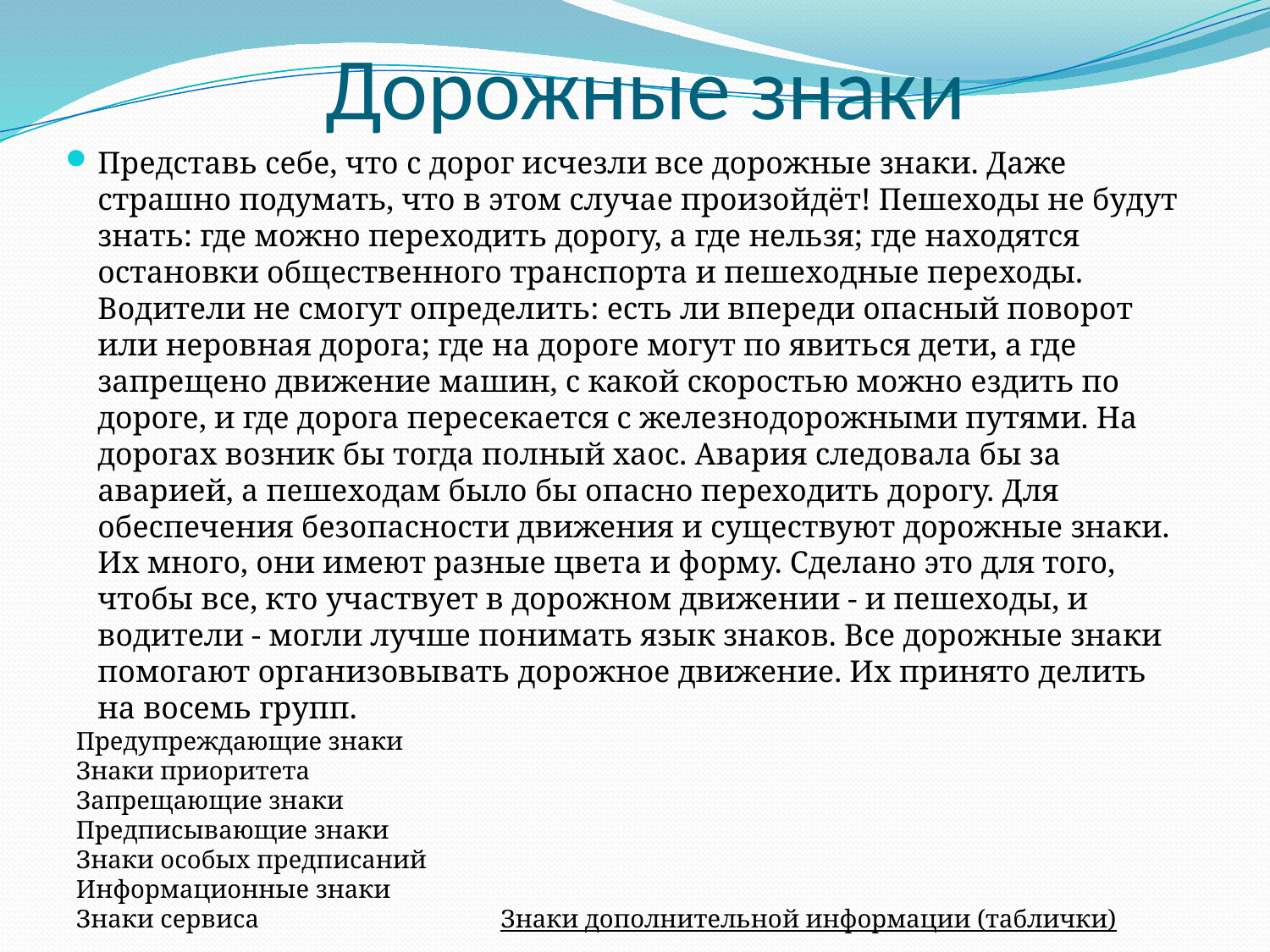

# Дорожные знаки
Представь себе, что с дорог исчезли все дорожные знаки. Даже страшно подумать, что в этом случае произойдёт! Пешеходы не будут знать: где можно переходить дорогу, а где нельзя; где находятся остановки общественного транспорта и пешеходные переходы. Водители не смогут определить: есть ли впереди опасный поворот или неровная дорога; где на дороге могут по явиться дети, а где запрещено движение машин, с какой скоростью можно ездить по дороге, и где дорога пересекается с железнодорожными путями. На дорогах возник бы тогда полный хаос. Авария следовала бы за аварией, а пешеходам было бы опасно переходить дорогу. Для обеспечения безопасности движения и существуют дорожные знаки. Их много, они имеют разные цвета и форму. Сделано это для того, чтобы все, кто участвует в дорожном движении - и пешеходы, и водители - могли лучше понимать язык знаков. Все дорожные знаки помогают организовывать дорожное движение. Их принято делить на восемь групп.
Предупреждающие знаки
Знаки приоритета
Запрещающие знаки
Предписывающие знаки
Знаки особых предписаний
Информационные знаки
Знаки сервиса                                      Знаки дополнительной информации (таблички)